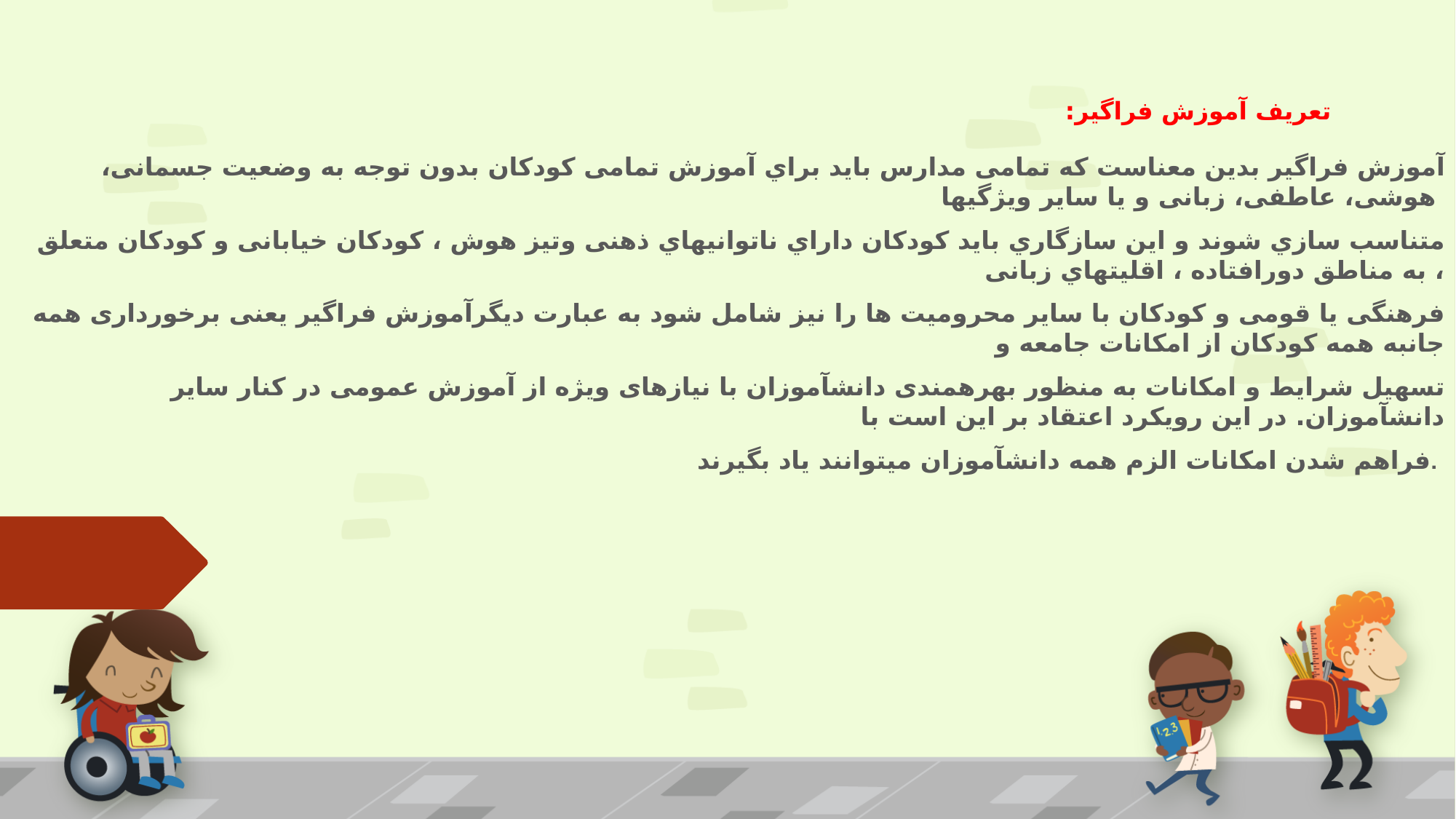

# تعریف آموزش فراگیر:
آموزش فراگیر بدین معناست که تمامی مدارس باید براي آموزش تمامی کودکان بدون توجه به وضعیت جسمانی، هوشی، عاطفی، زبانی و یا سایر ویژگیها
متناسب سازي شوند و این سازگاري باید کودکان داراي ناتوانیهاي ذهنی وتیز هوش ، کودکان خیابانی و کودکان متعلق به مناطق دورافتاده ، اقلیتهاي زبانی ،
 فرهنگی یا قومی و کودکان با سایر محرومیت ها را نیز شامل شود به عبارت دیگرآموزش فراگیر یعنی برخورداری همه جانبه همه کودکان از امکانات جامعه و
 تسهیل شرایط و امکانات به منظور بهرهمندی دانشآموزان با نیازهای ویژه از آموزش عمومی در کنار سایر دانشآموزان. در این رویکرد اعتقاد بر این است با
 فراهم شدن امکانات الزم همه دانشآموزان میتوانند یاد بگیرند.